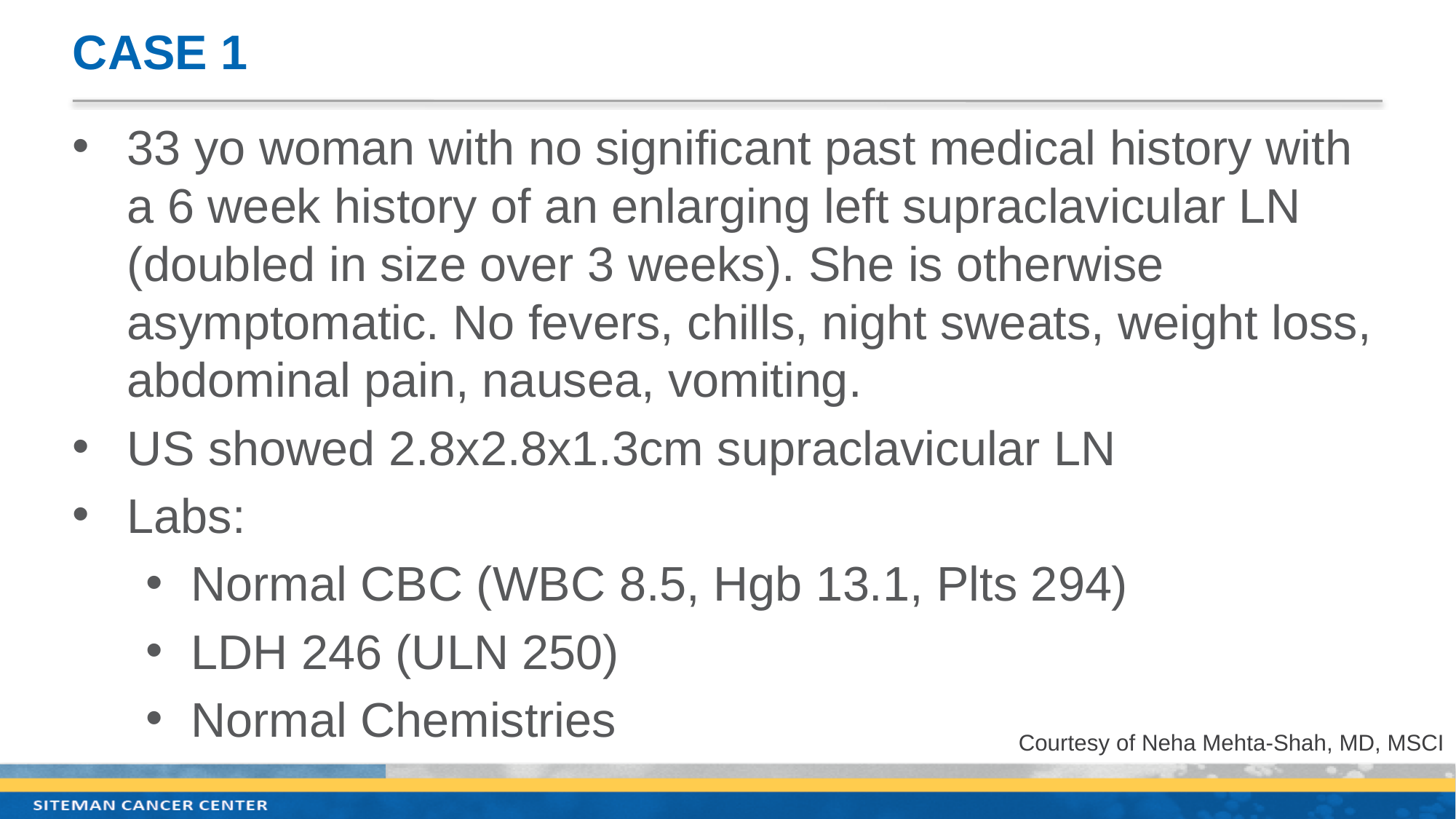

# CASE 1
33 yo woman with no significant past medical history with a 6 week history of an enlarging left supraclavicular LN (doubled in size over 3 weeks). She is otherwise asymptomatic. No fevers, chills, night sweats, weight loss, abdominal pain, nausea, vomiting.
US showed 2.8x2.8x1.3cm supraclavicular LN
Labs:
Normal CBC (WBC 8.5, Hgb 13.1, Plts 294)
LDH 246 (ULN 250)
Normal Chemistries
Courtesy of Neha Mehta-Shah, MD, MSCI